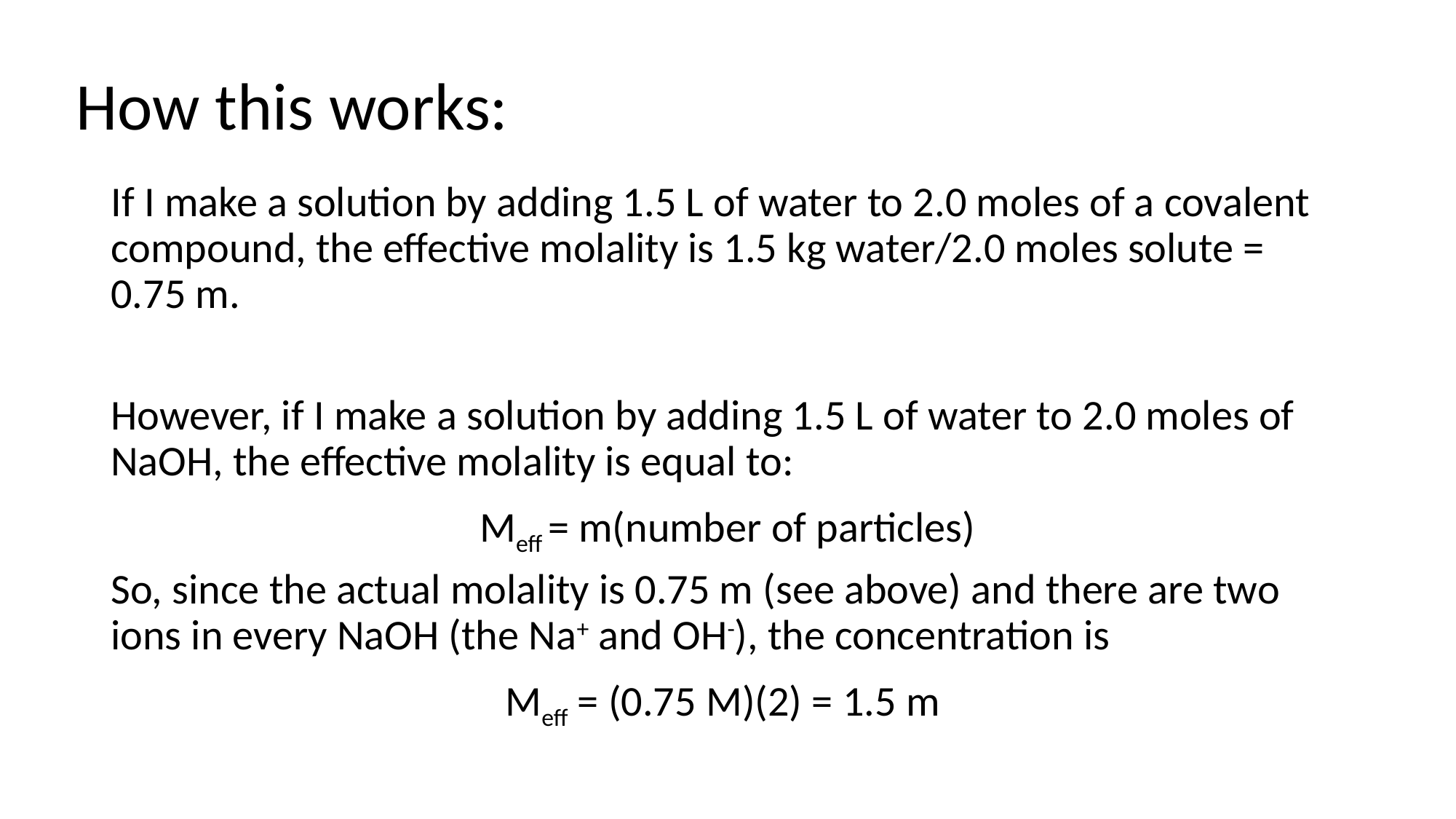

# How this works:
If I make a solution by adding 1.5 L of water to 2.0 moles of a covalent compound, the effective molality is 1.5 kg water/2.0 moles solute = 0.75 m.

However, if I make a solution by adding 1.5 L of water to 2.0 moles of NaOH, the effective molality is equal to:
Meff = m(number of particles)
So, since the actual molality is 0.75 m (see above) and there are two ions in every NaOH (the Na+ and OH-), the concentration is
Meff = (0.75 M)(2) = 1.5 m